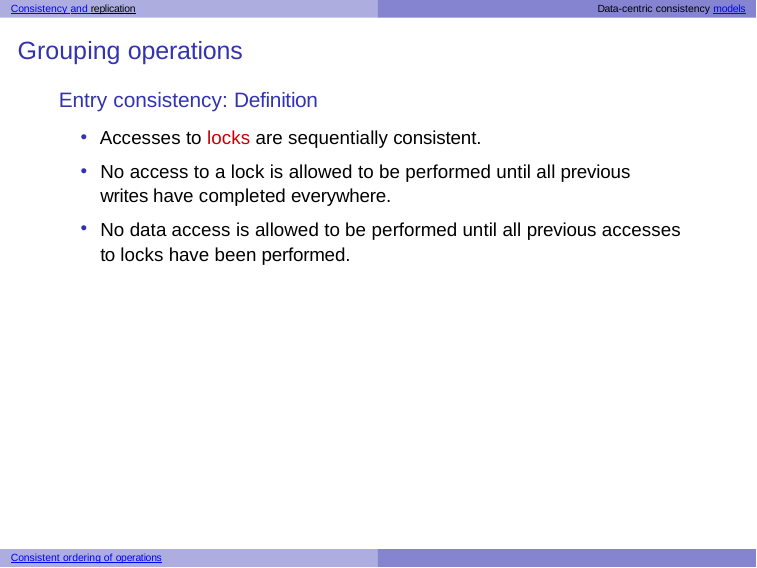

Consistency and replication	Data-centric consistency models
# Grouping operations
Entry consistency: Definition
Accesses to locks are sequentially consistent.
No access to a lock is allowed to be performed until all previous writes have completed everywhere.
No data access is allowed to be performed until all previous accesses to locks have been performed.

Consistent ordering of operations